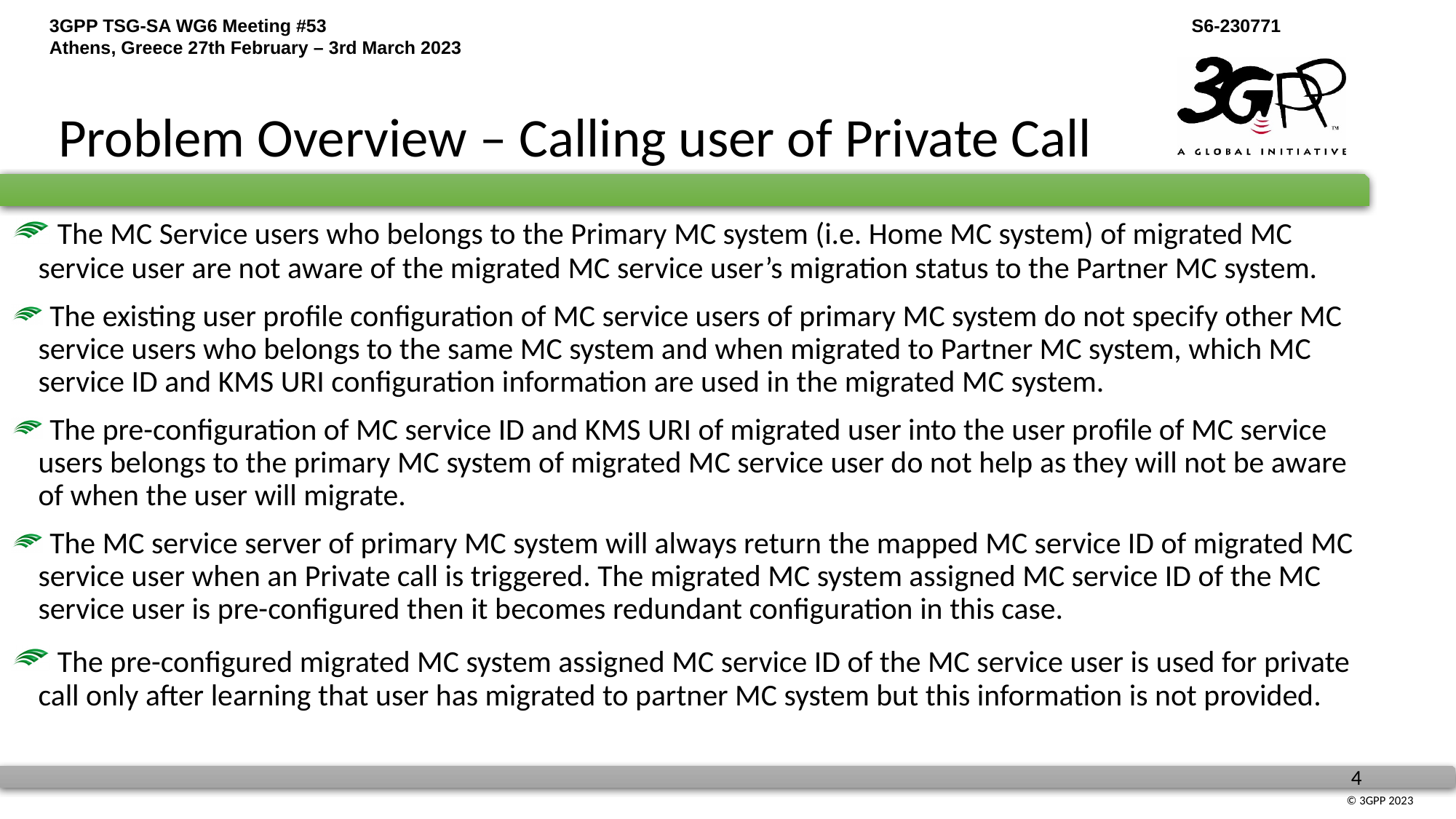

# Problem Overview – Calling user of Private Call
 The MC Service users who belongs to the Primary MC system (i.e. Home MC system) of migrated MC service user are not aware of the migrated MC service user’s migration status to the Partner MC system.
 The existing user profile configuration of MC service users of primary MC system do not specify other MC service users who belongs to the same MC system and when migrated to Partner MC system, which MC service ID and KMS URI configuration information are used in the migrated MC system.
 The pre-configuration of MC service ID and KMS URI of migrated user into the user profile of MC service users belongs to the primary MC system of migrated MC service user do not help as they will not be aware of when the user will migrate.
 The MC service server of primary MC system will always return the mapped MC service ID of migrated MC service user when an Private call is triggered. The migrated MC system assigned MC service ID of the MC service user is pre-configured then it becomes redundant configuration in this case.
 The pre-configured migrated MC system assigned MC service ID of the MC service user is used for private call only after learning that user has migrated to partner MC system but this information is not provided.